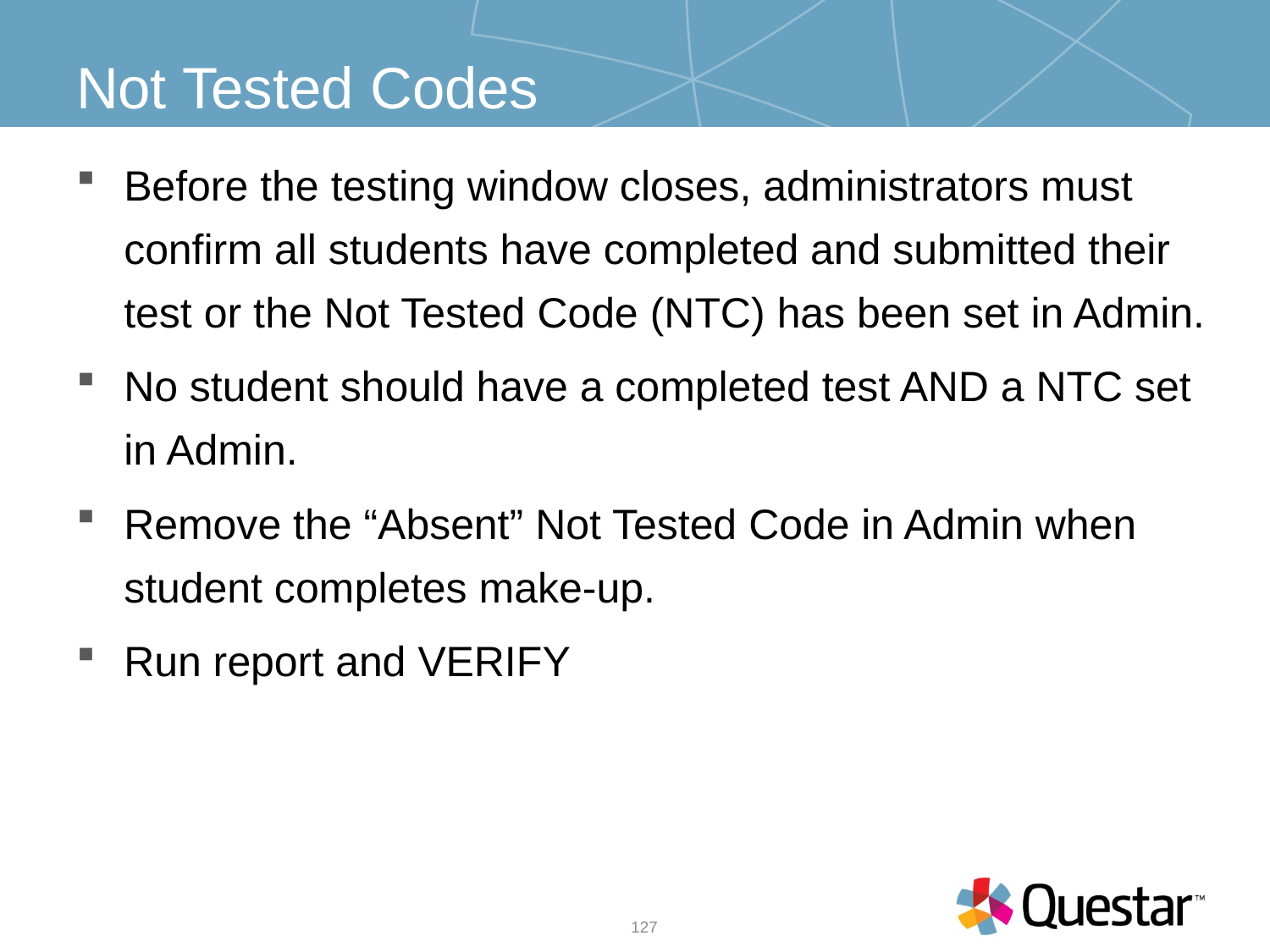

# Not Tested Codes
Before the testing window closes, administrators must confirm all students have completed and submitted their test or the Not Tested Code (NTC) has been set in Admin.
No student should have a completed test AND a NTC set in Admin.
Remove the “Absent” Not Tested Code in Admin when student completes make-up.
Run report and VERIFY

127